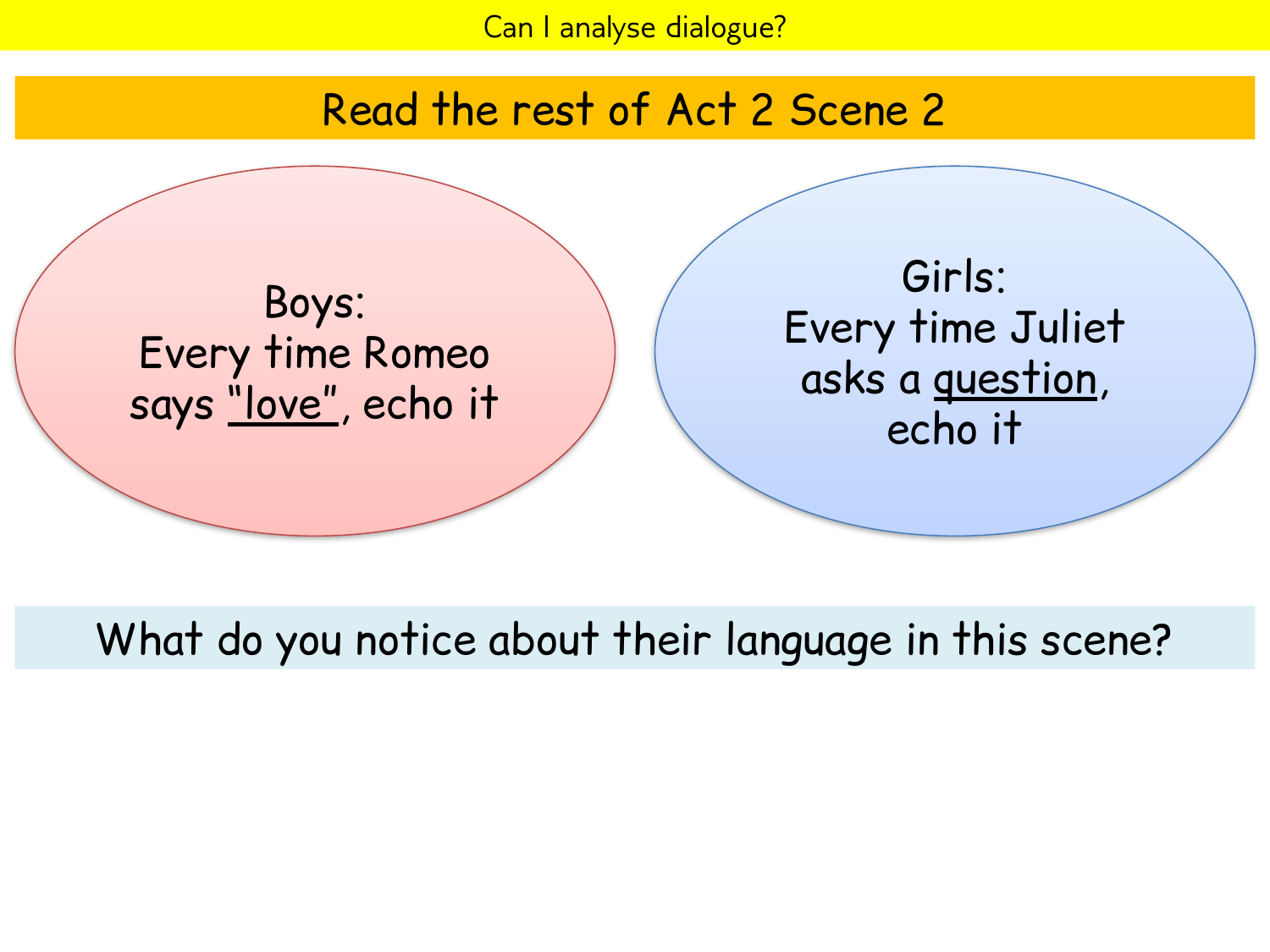

Can I analyse dialogue?
Read the rest of Act 2 Scene 2
Boys:
Every time Romeo says “love”, echo it
Girls:
Every time Juliet asks a question, echo it
What do you notice about their language in this scene?